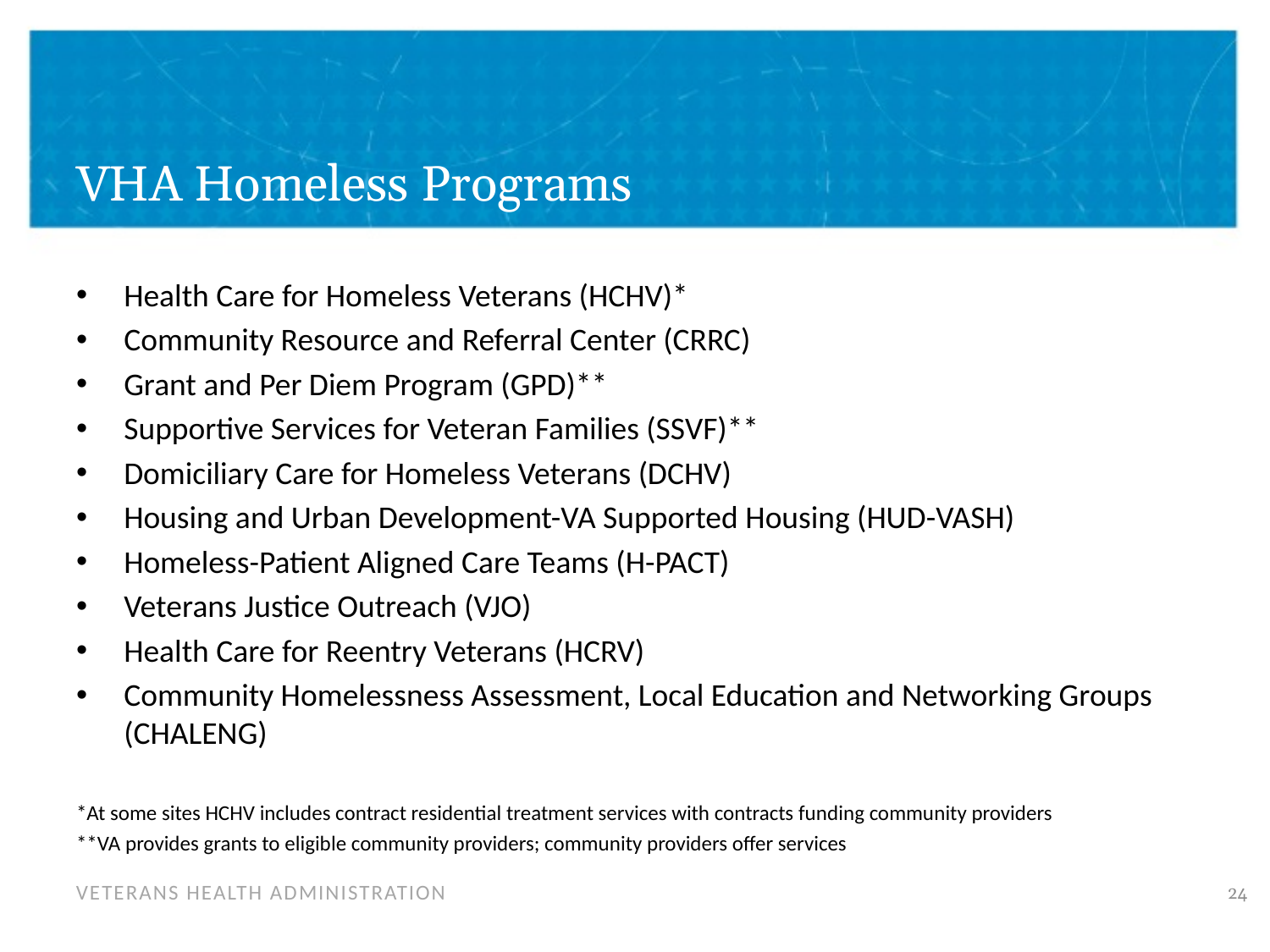

# VHA Homeless Programs
Health Care for Homeless Veterans (HCHV)*
Community Resource and Referral Center (CRRC)
Grant and Per Diem Program (GPD)**
Supportive Services for Veteran Families (SSVF)**
Domiciliary Care for Homeless Veterans (DCHV)
Housing and Urban Development-VA Supported Housing (HUD-VASH)
Homeless-Patient Aligned Care Teams (H-PACT)
Veterans Justice Outreach (VJO)
Health Care for Reentry Veterans (HCRV)
Community Homelessness Assessment, Local Education and Networking Groups (CHALENG)

*At some sites HCHV includes contract residential treatment services with contracts funding community providers
**VA provides grants to eligible community providers; community providers offer services

24